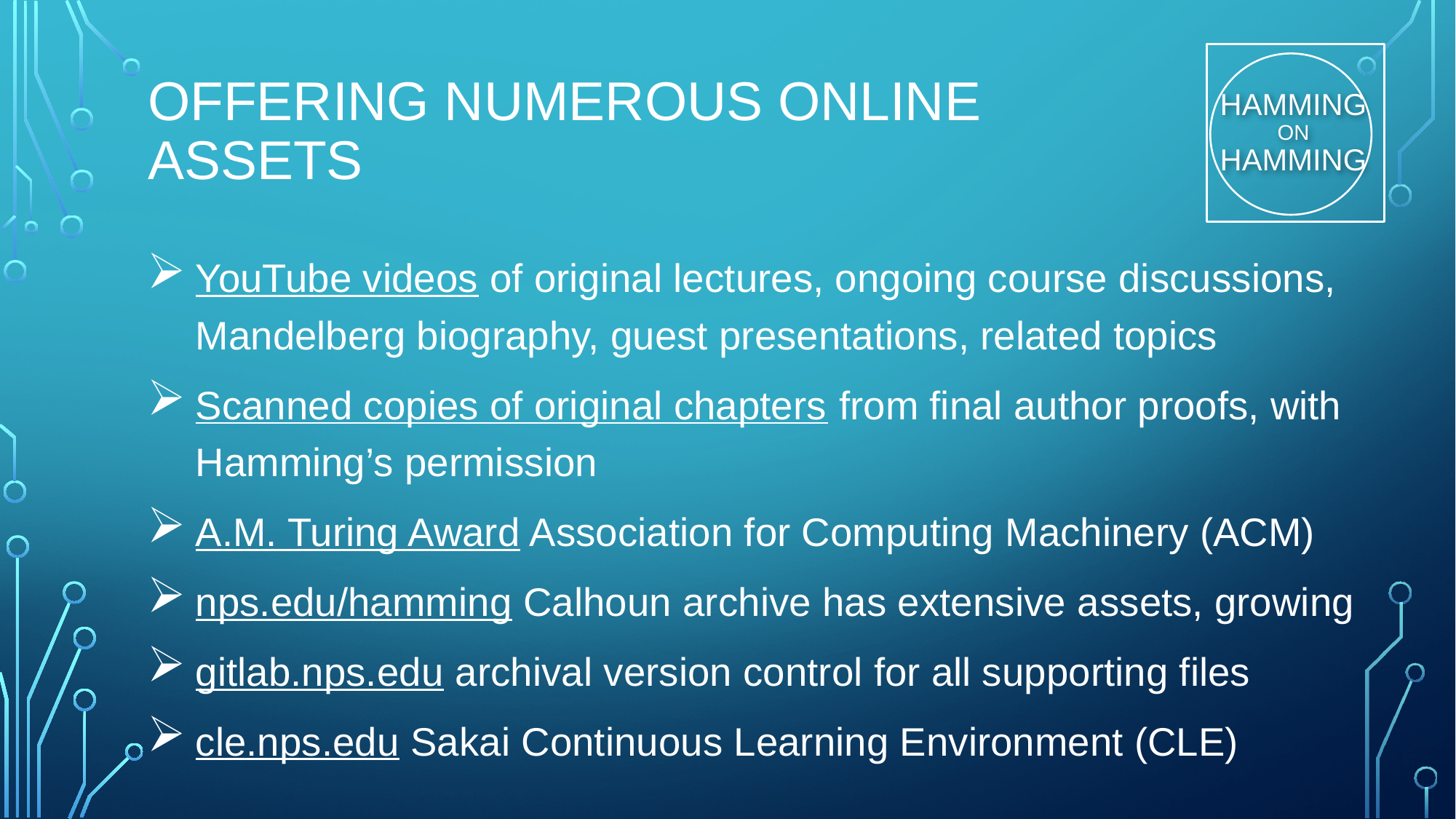

# OFFERING NUMEROUS ONLINE ASSETS
YouTube videos of original lectures, ongoing course discussions, Mandelberg biography, guest presentations, related topics
Scanned copies of original chapters from final author proofs, with Hamming’s permission
A.M. Turing Award Association for Computing Machinery (ACM)
nps.edu/hamming Calhoun archive has extensive assets, growing
gitlab.nps.edu archival version control for all supporting files
cle.nps.edu Sakai Continuous Learning Environment (CLE)